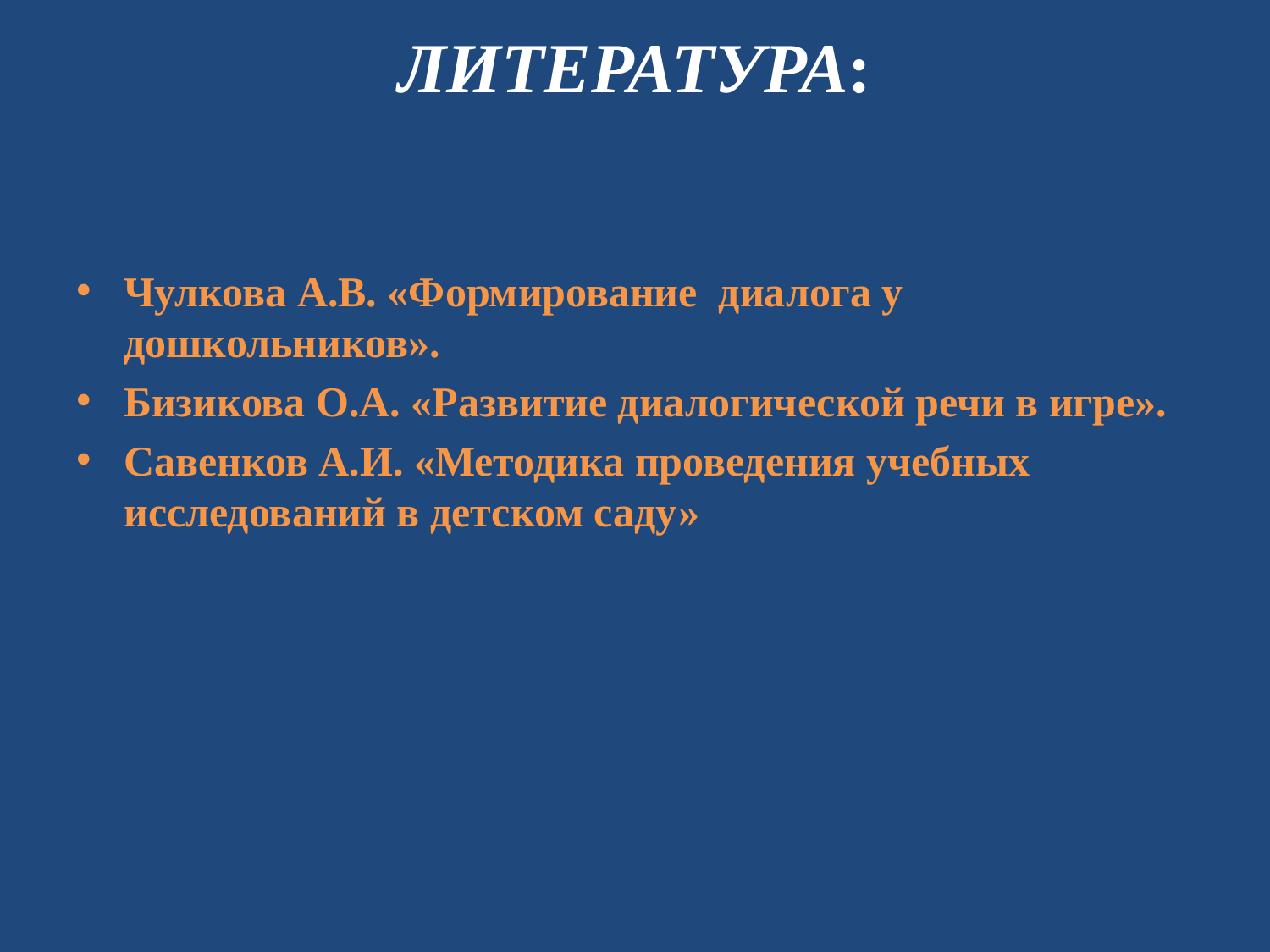

# ЛИТЕРАТУРА:
Чулкова А.В. «Формирование  диалога у дошкольников».
Бизикова О.А. «Развитие диалогической речи в игре».
Савенков А.И. «Методика проведения учебных исследований в детском саду»